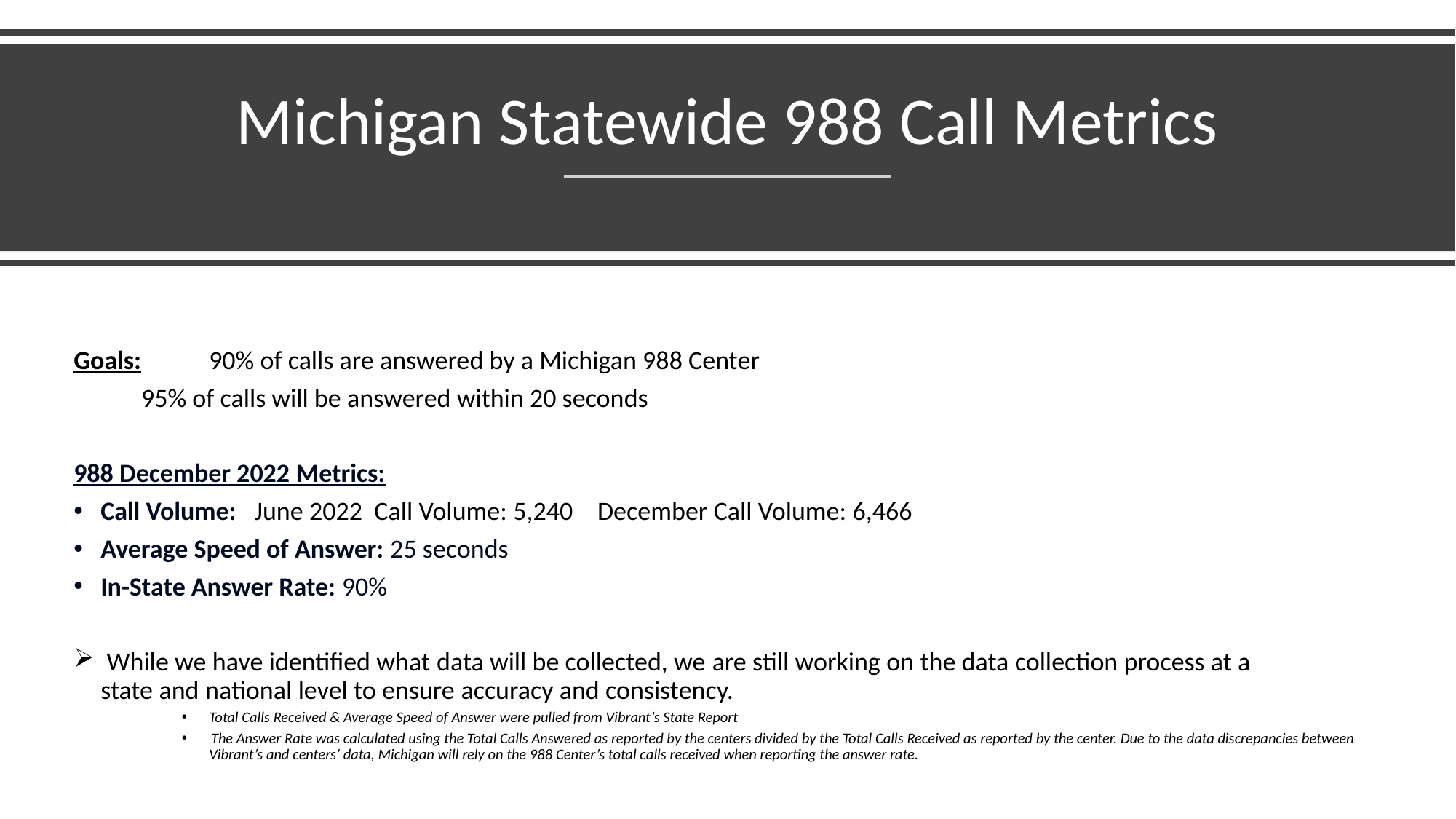

# Michigan Statewide 988 Call Metrics

Goals:  	90% of calls are answered by a Michigan 988 Center
	95% of calls will be answered within 20 seconds

988 December 2022 Metrics:
Call Volume:   June 2022  Call Volume: 5,240    December Call Volume: 6,466
Average Speed of Answer: 25 seconds
In-State Answer Rate: 90%

 While we have identified what data will be collected, we are still working on the data collection process at a state and national level to ensure accuracy and consistency.
Total Calls Received & Average Speed of Answer were pulled from Vibrant’s State Report
 The Answer Rate was calculated using the Total Calls Answered as reported by the centers divided by the Total Calls Received as reported by the center. Due to the data discrepancies between Vibrant’s and centers’ data, Michigan will rely on the 988 Center’s total calls received when reporting the answer rate.